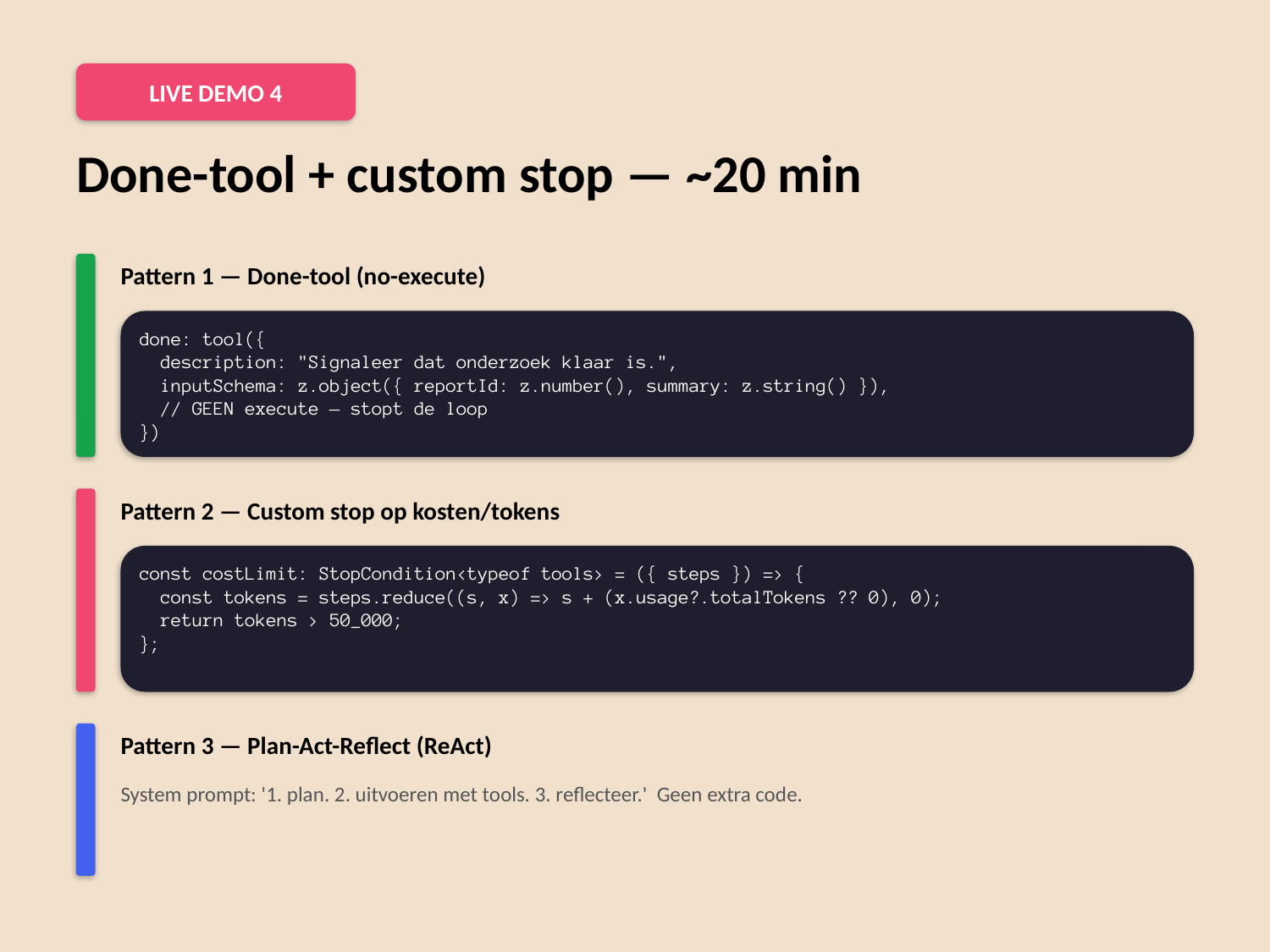

LIVE DEMO 4
Done-tool + custom stop — ~20 min

Pattern 1 — Done-tool (no-execute)

done: tool({
  description: "Signaleer dat onderzoek klaar is.",
  inputSchema: z.object({ reportId: z.number(), summary: z.string() }),
  // GEEN execute — stopt de loop
})

Pattern 2 — Custom stop op kosten/tokens

const costLimit: StopCondition<typeof tools> = ({ steps }) => {
  const tokens = steps.reduce((s, x) => s + (x.usage?.totalTokens ?? 0), 0);
  return tokens > 50_000;
};

Pattern 3 — Plan-Act-Reflect (ReAct)
System prompt: '1. plan. 2. uitvoeren met tools. 3. reflecteer.'  Geen extra code.